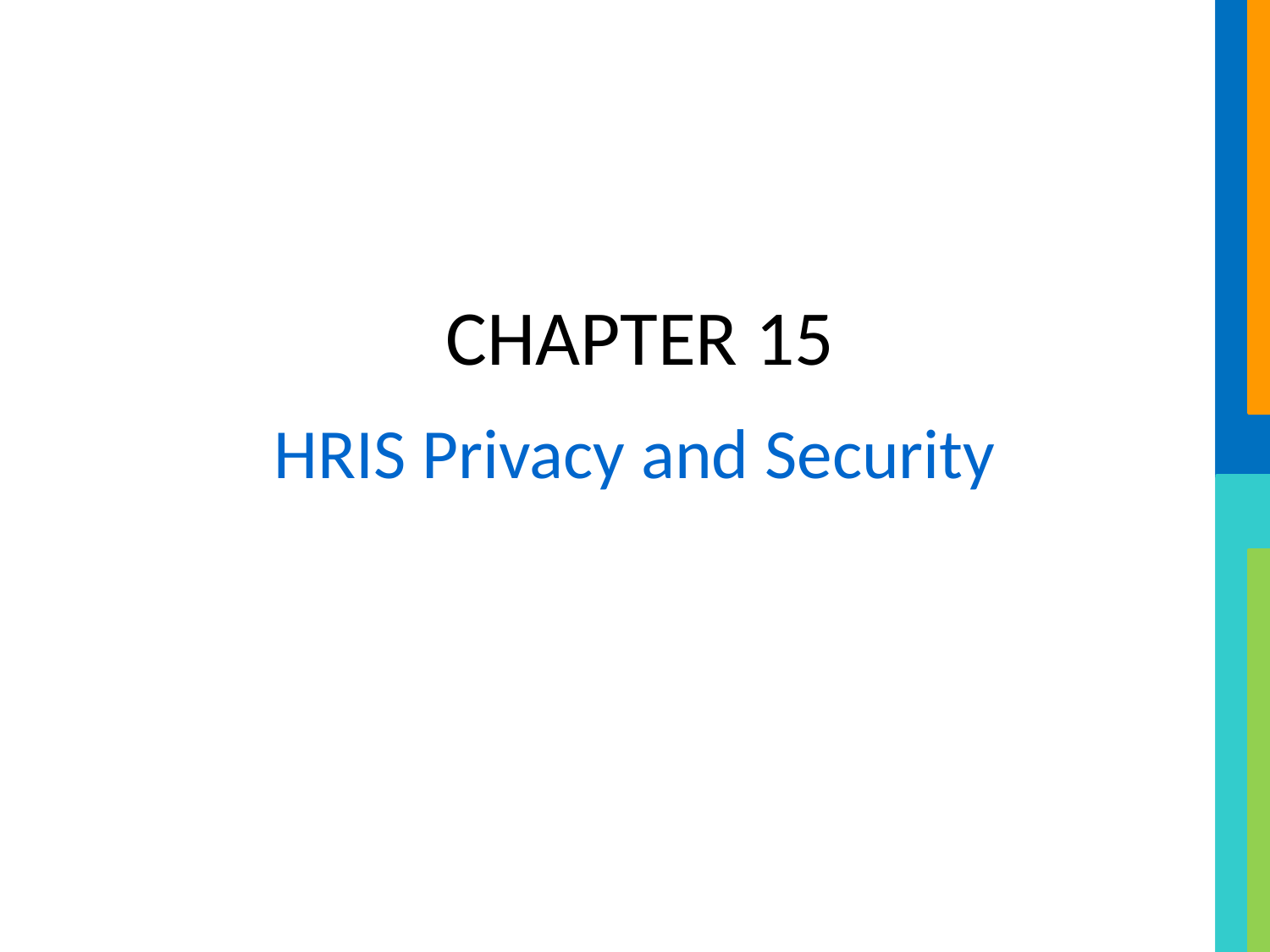

# CHAPTER 15
HRIS Privacy and Security